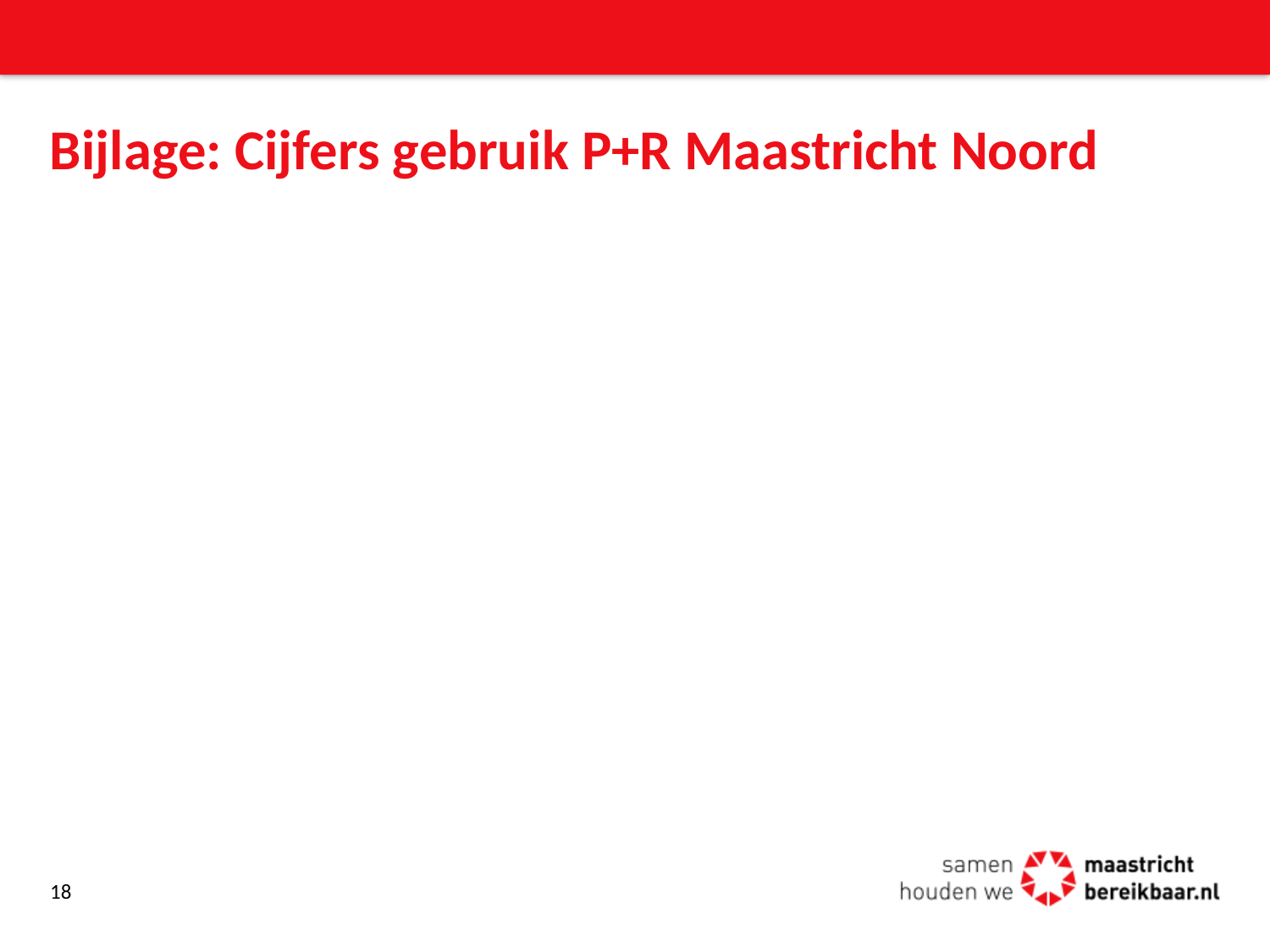

# Bijlage: Cijfers gebruik P+R Maastricht Noord

18